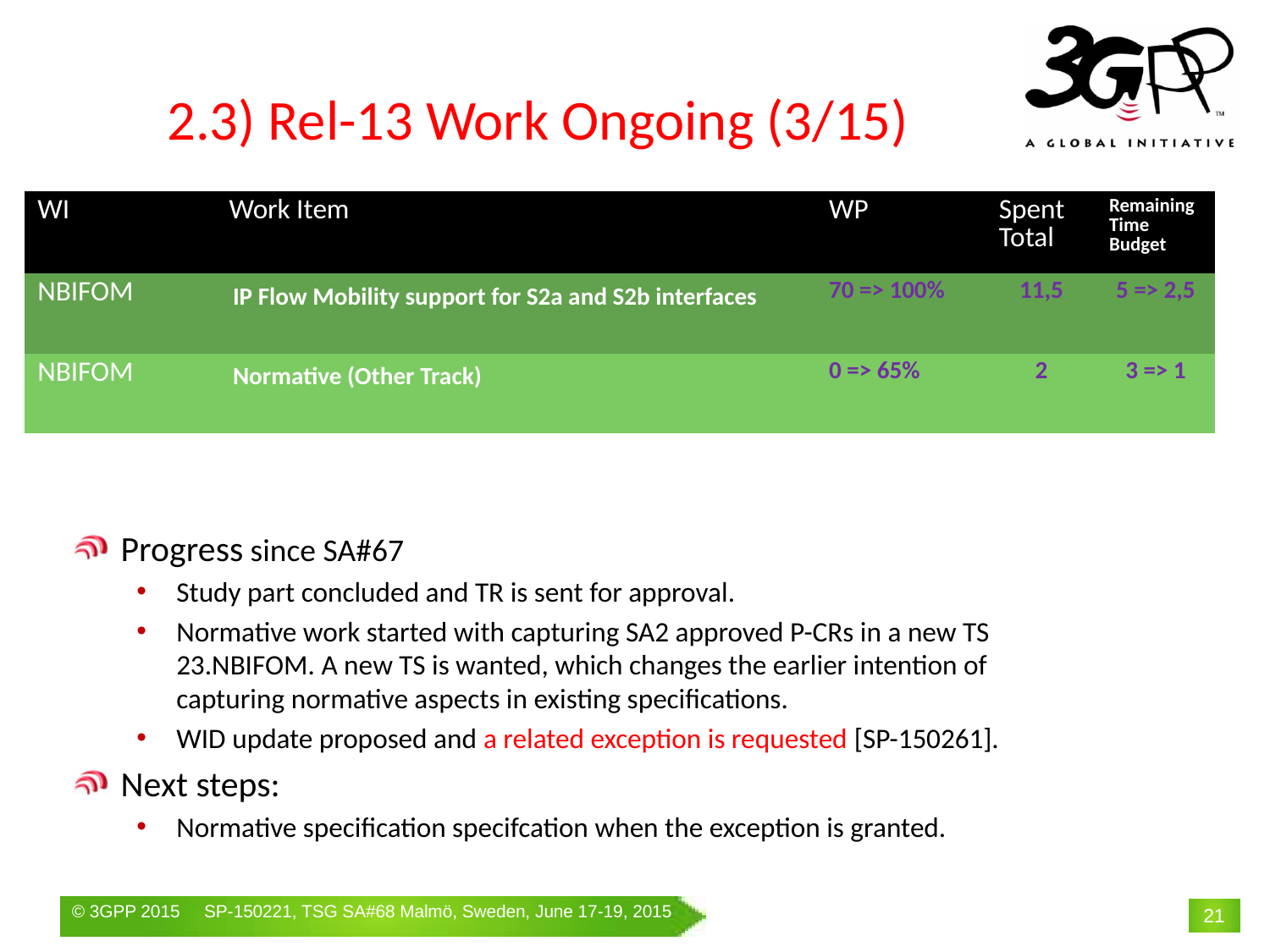

# 2.3) Rel-13 Work Ongoing (3/15)
| WI | Work Item | WP | Spent Total | Remaining Time Budget |
| --- | --- | --- | --- | --- |
| NBIFOM | IP Flow Mobility support for S2a and S2b interfaces | 70 => 100% | 11,5 | 5 => 2,5 |
| NBIFOM | Normative (Other Track) | 0 => 65% | 2 | 3 => 1 |
Progress since SA#67
Study part concluded and TR is sent for approval.
Normative work started with capturing SA2 approved P-CRs in a new TS 23.NBIFOM. A new TS is wanted, which changes the earlier intention of capturing normative aspects in existing specifications.
WID update proposed and a related exception is requested [SP-150261].
Next steps:
Normative specification specifcation when the exception is granted.